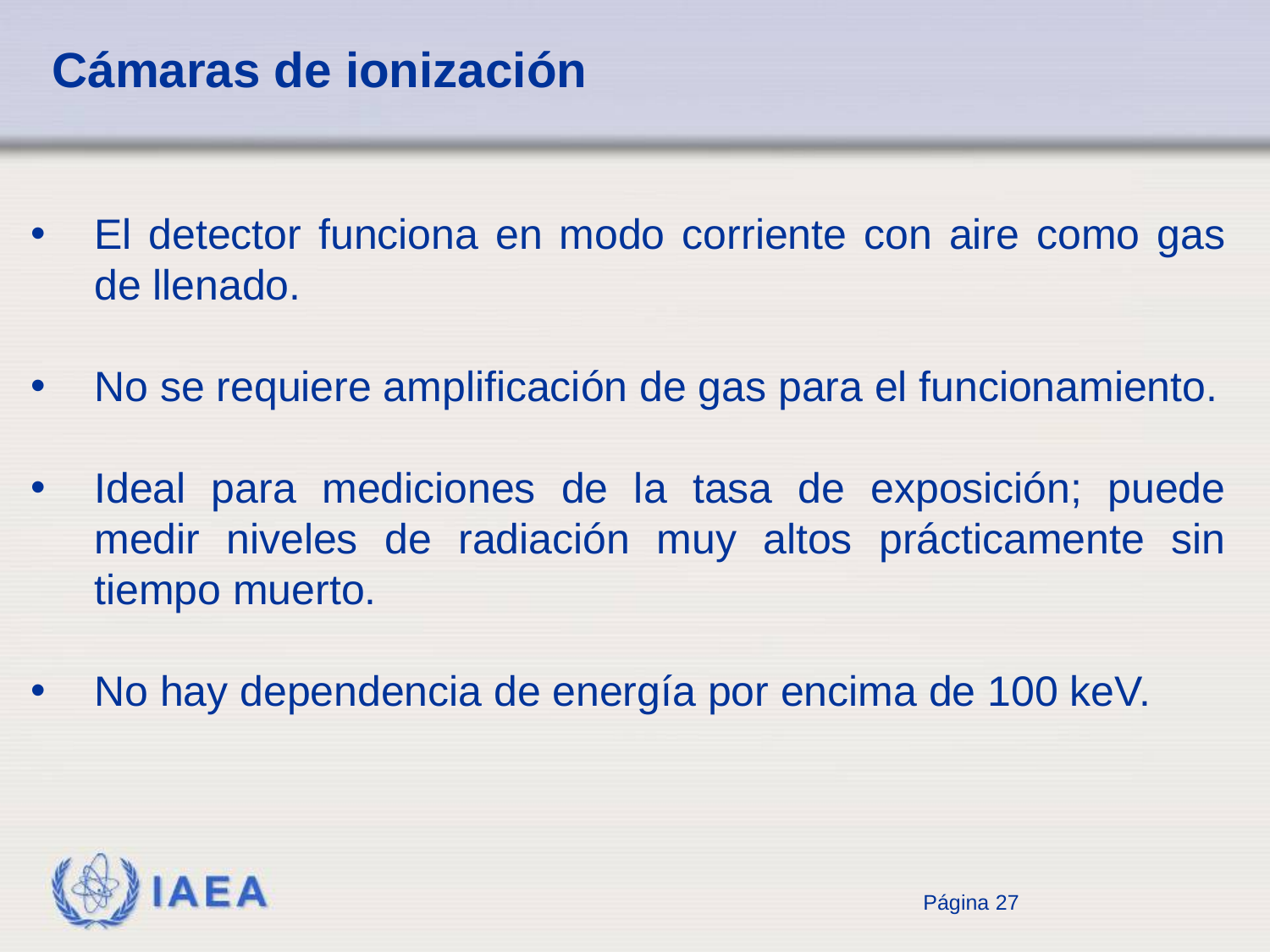

Cámaras de ionización
El detector funciona en modo corriente con aire como gas de llenado.

No se requiere amplificación de gas para el funcionamiento.

Ideal para mediciones de la tasa de exposición; puede medir niveles de radiación muy altos prácticamente sin tiempo muerto.

No hay dependencia de energía por encima de 100 keV.